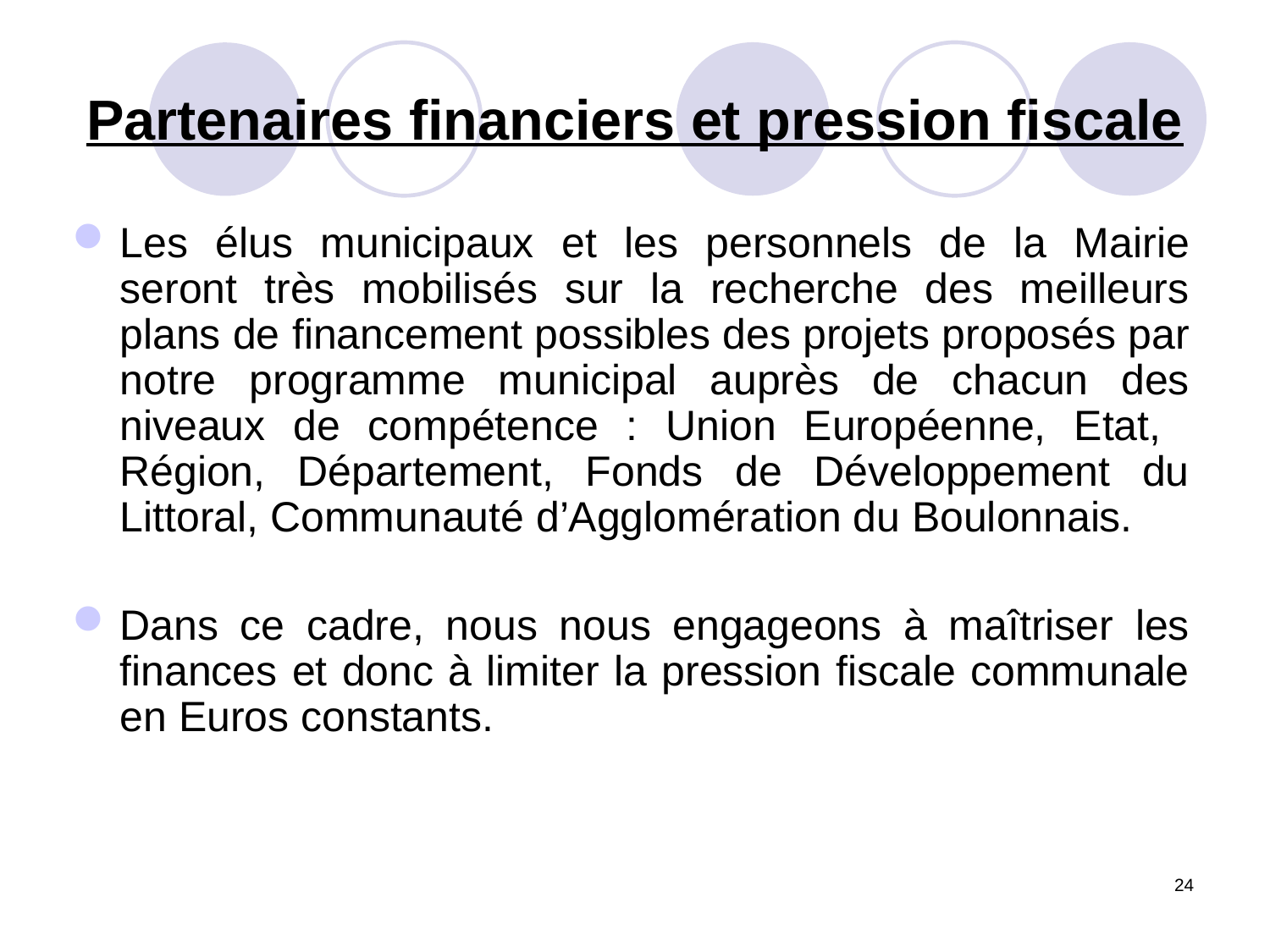

# Partenaires financiers et pression fiscale

Les élus municipaux et les personnels de la Mairie seront très mobilisés sur la recherche des meilleurs plans de financement possibles des projets proposés par notre programme municipal auprès de chacun des niveaux de compétence : Union Européenne, Etat,  Région, Département, Fonds de Développement du Littoral, Communauté d’Agglomération du Boulonnais.

Dans ce cadre, nous nous engageons à maîtriser les finances et donc à limiter la pression fiscale communale en Euros constants.

24